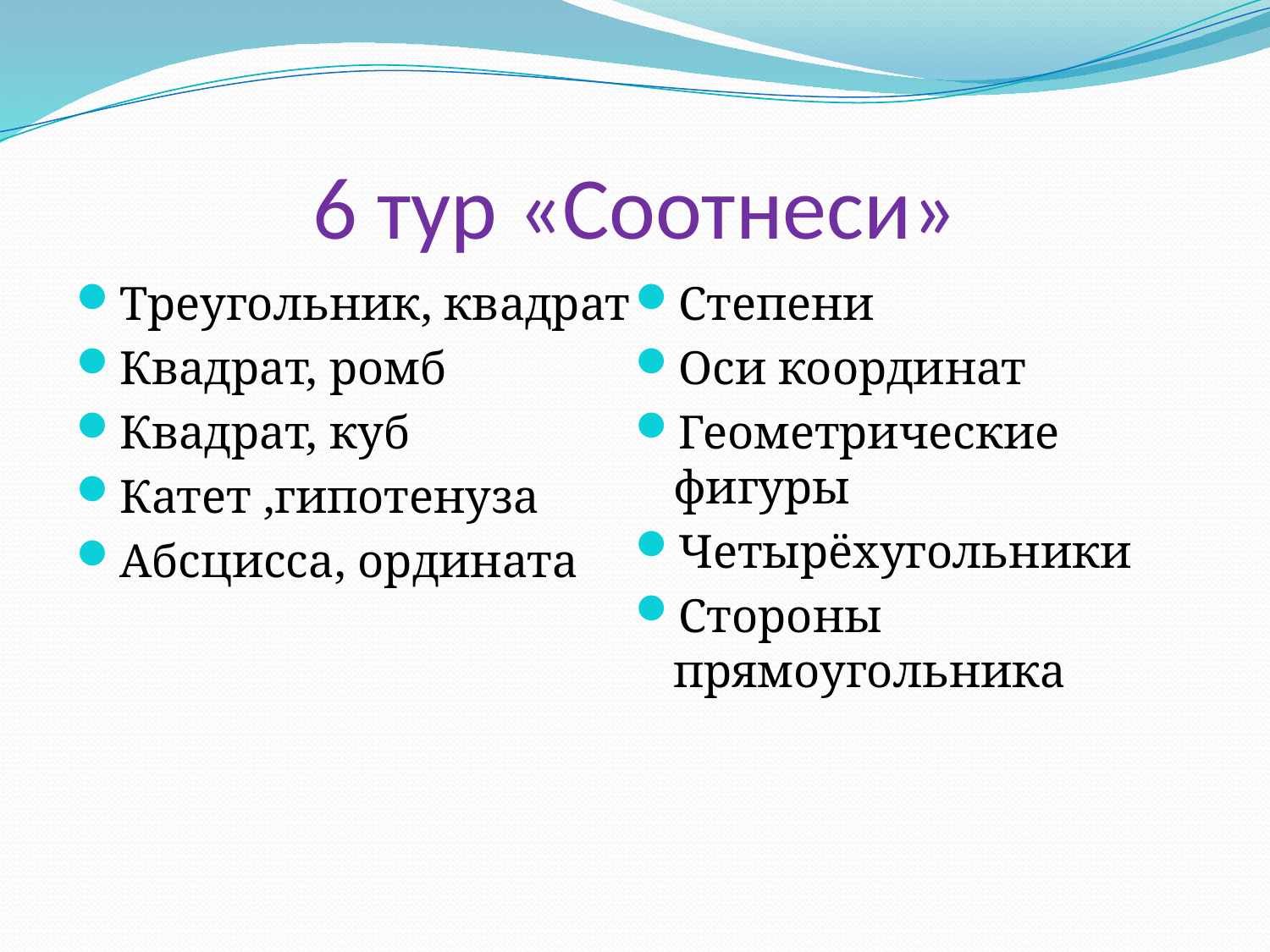

# 6 тур «Соотнеси»
Треугольник, квадрат
Квадрат, ромб
Квадрат, куб
Катет ,гипотенуза
Абсцисса, ордината

Степени
Оси координат
Геометрические фигуры
Четырёхугольники
Стороны прямоугольника